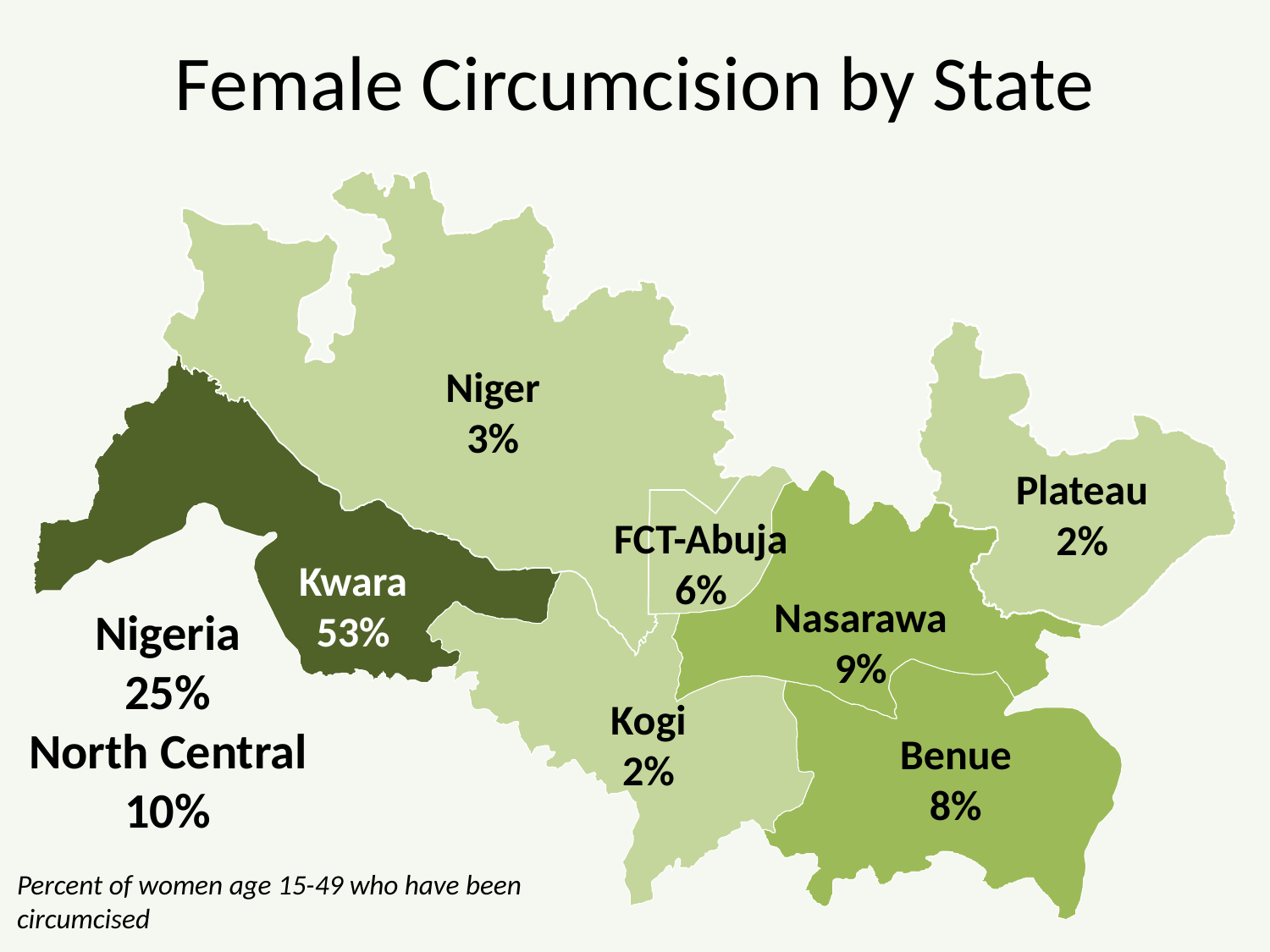

# Female Circumcision by State

Niger
3%
Plateau
2%
FCT-Abuja
6%
Kwara
53%
Nasarawa
9%
Nigeria
25%
North Central
10%
Kogi
2%
Benue
8%
Percent of women age 15-49 who have been circumcised